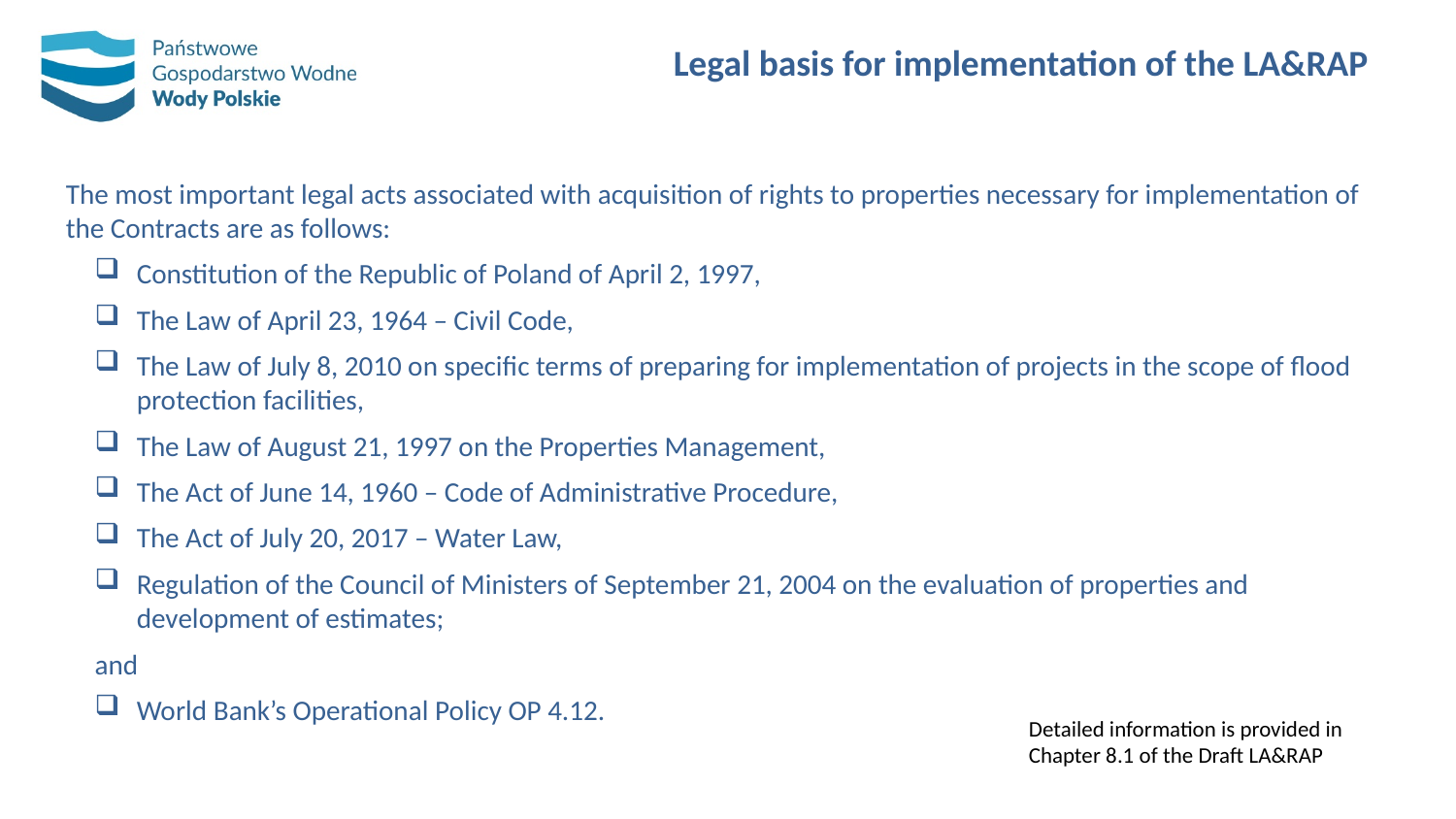

# Legal basis for implementation of the LA&RAP
The most important legal acts associated with acquisition of rights to properties necessary for implementation of the Contracts are as follows:
Constitution of the Republic of Poland of April 2, 1997,
The Law of April 23, 1964 – Civil Code,
The Law of July 8, 2010 on specific terms of preparing for implementation of projects in the scope of flood protection facilities,
The Law of August 21, 1997 on the Properties Management,
The Act of June 14, 1960 – Code of Administrative Procedure,
The Act of July 20, 2017 – Water Law,
Regulation of the Council of Ministers of September 21, 2004 on the evaluation of properties and development of estimates;
and
World Bank’s Operational Policy OP 4.12.
Detailed information is provided in Chapter 8.1 of the Draft LA&RAP